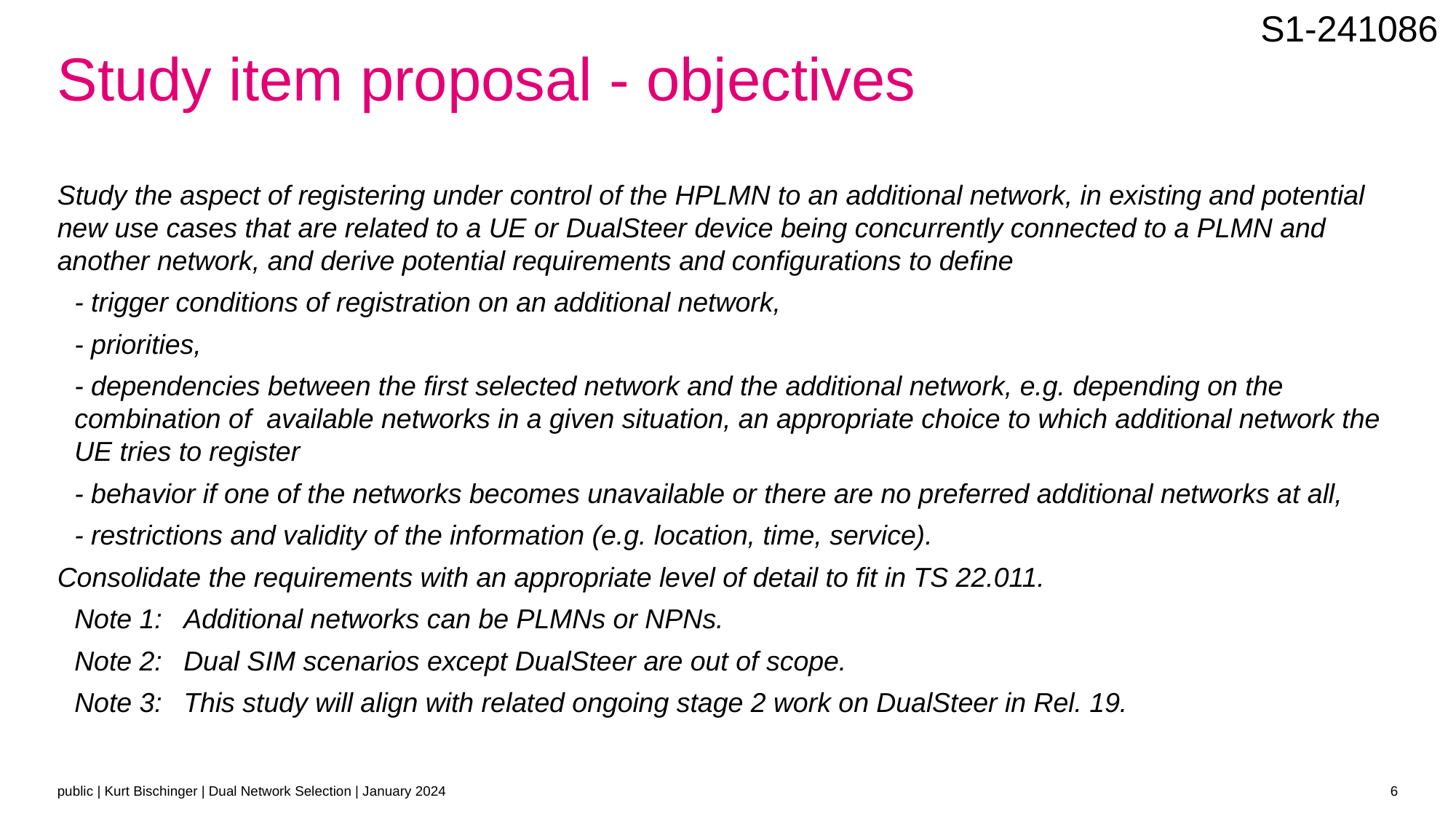

# Study item proposal - objectives
Study the aspect of registering under control of the HPLMN to an additional network, in existing and potential new use cases that are related to a UE or DualSteer device being concurrently connected to a PLMN and another network, and derive potential requirements and configurations to define
- trigger conditions of registration on an additional network,
- priorities,
- dependencies between the first selected network and the additional network, e.g. depending on the combination of  available networks in a given situation, an appropriate choice to which additional network the UE tries to register
- behavior if one of the networks becomes unavailable or there are no preferred additional networks at all,
- restrictions and validity of the information (e.g. location, time, service).
Consolidate the requirements with an appropriate level of detail to fit in TS 22.011.
Note 1: 	Additional networks can be PLMNs or NPNs.
Note 2: 	Dual SIM scenarios except DualSteer are out of scope.
Note 3:	This study will align with related ongoing stage 2 work on DualSteer in Rel. 19.

public | Kurt Bischinger | Dual Network Selection | January 2024
6